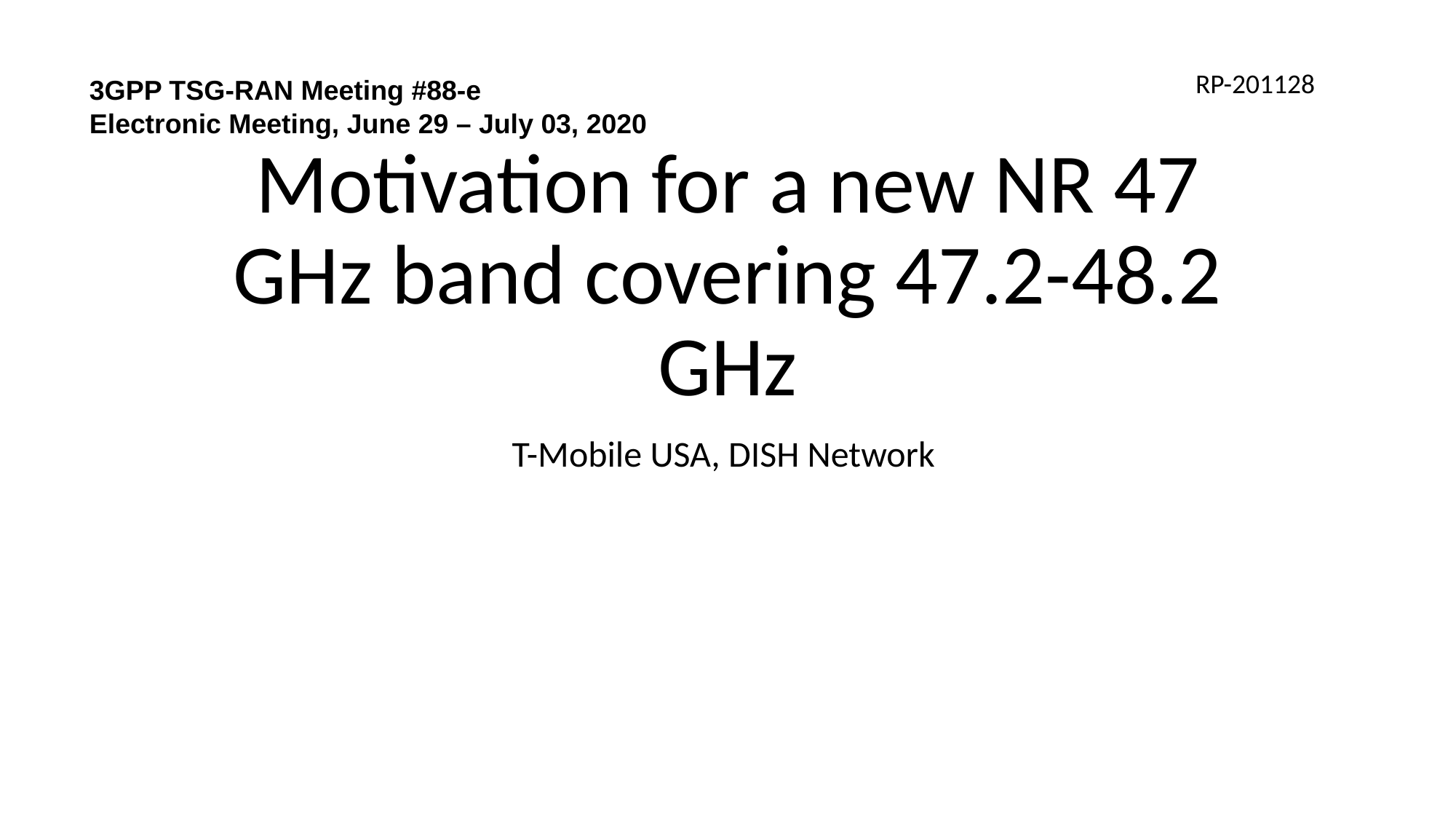

RP-201128
3GPP TSG-RAN Meeting #88-e
Electronic Meeting, June 29 – July 03, 2020
# Motivation for a new NR 47 GHz band covering 47.2-48.2 GHz
T-Mobile USA, DISH Network